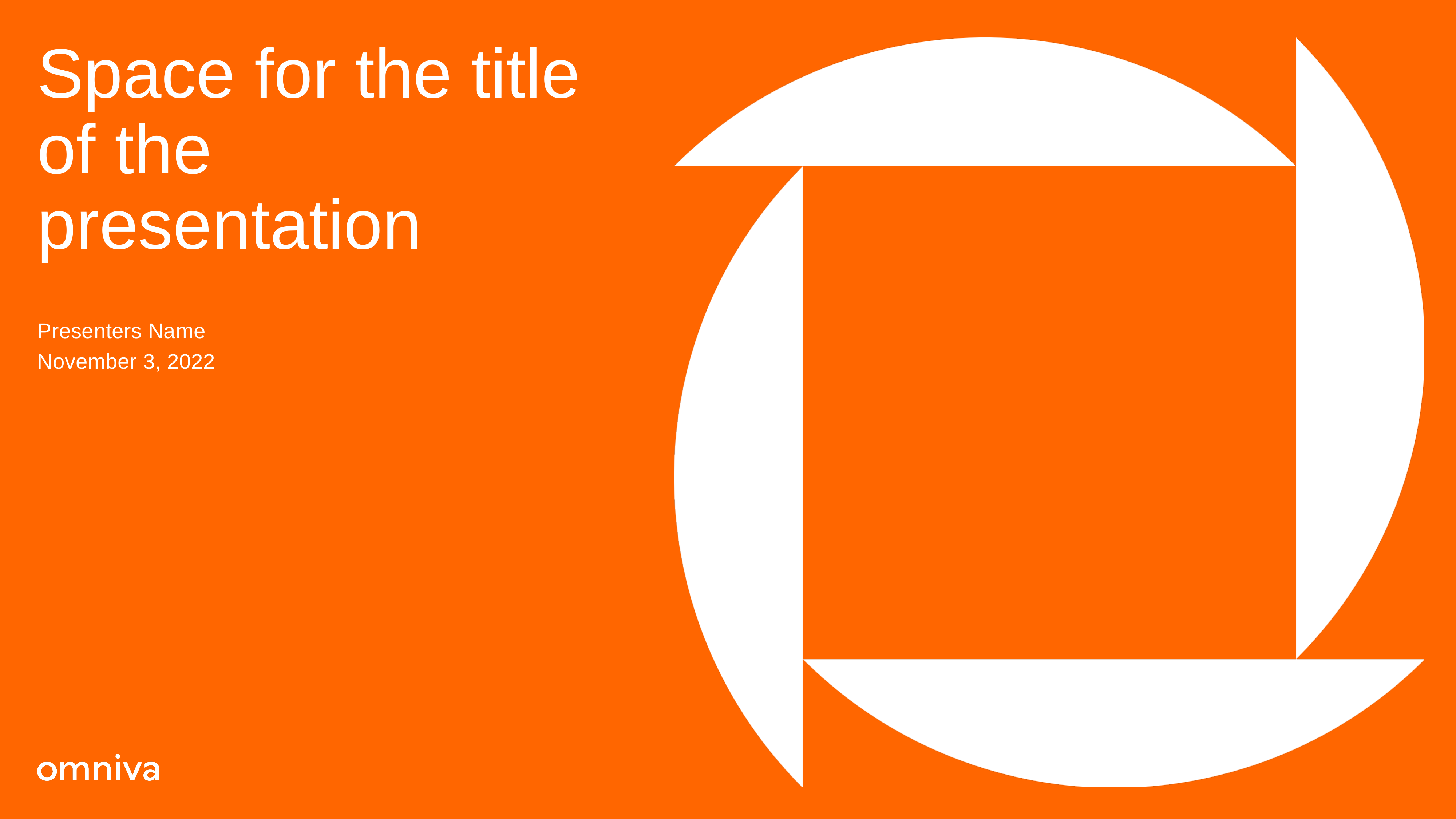

# Space for the title of the presentation
Presenters Name
November 3, 2022